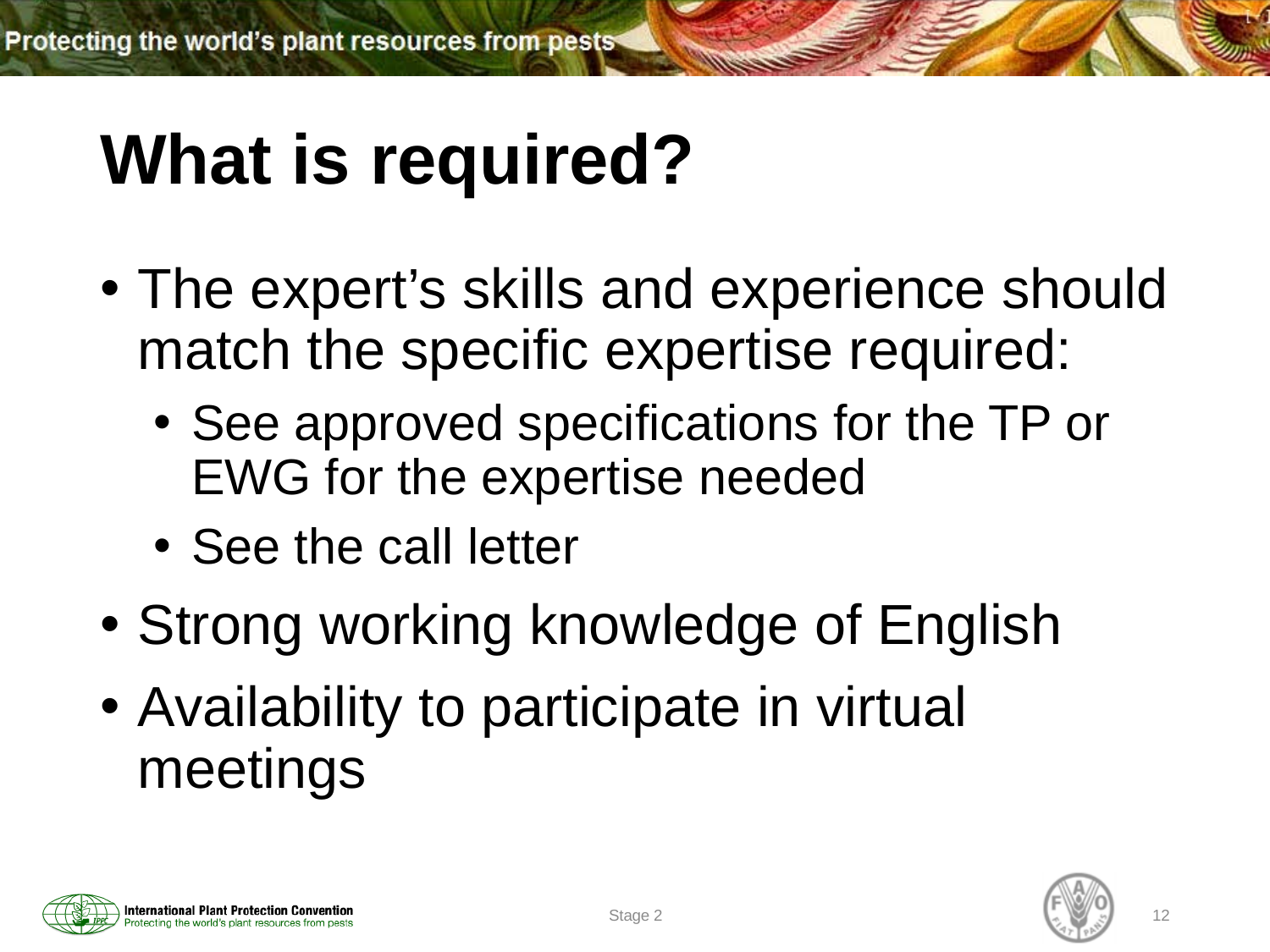

# What is required?
The expert’s skills and experience should match the specific expertise required:
See approved specifications for the TP or EWG for the expertise needed
See the call letter
Strong working knowledge of English
Availability to participate in virtual meetings
Stage 2
12